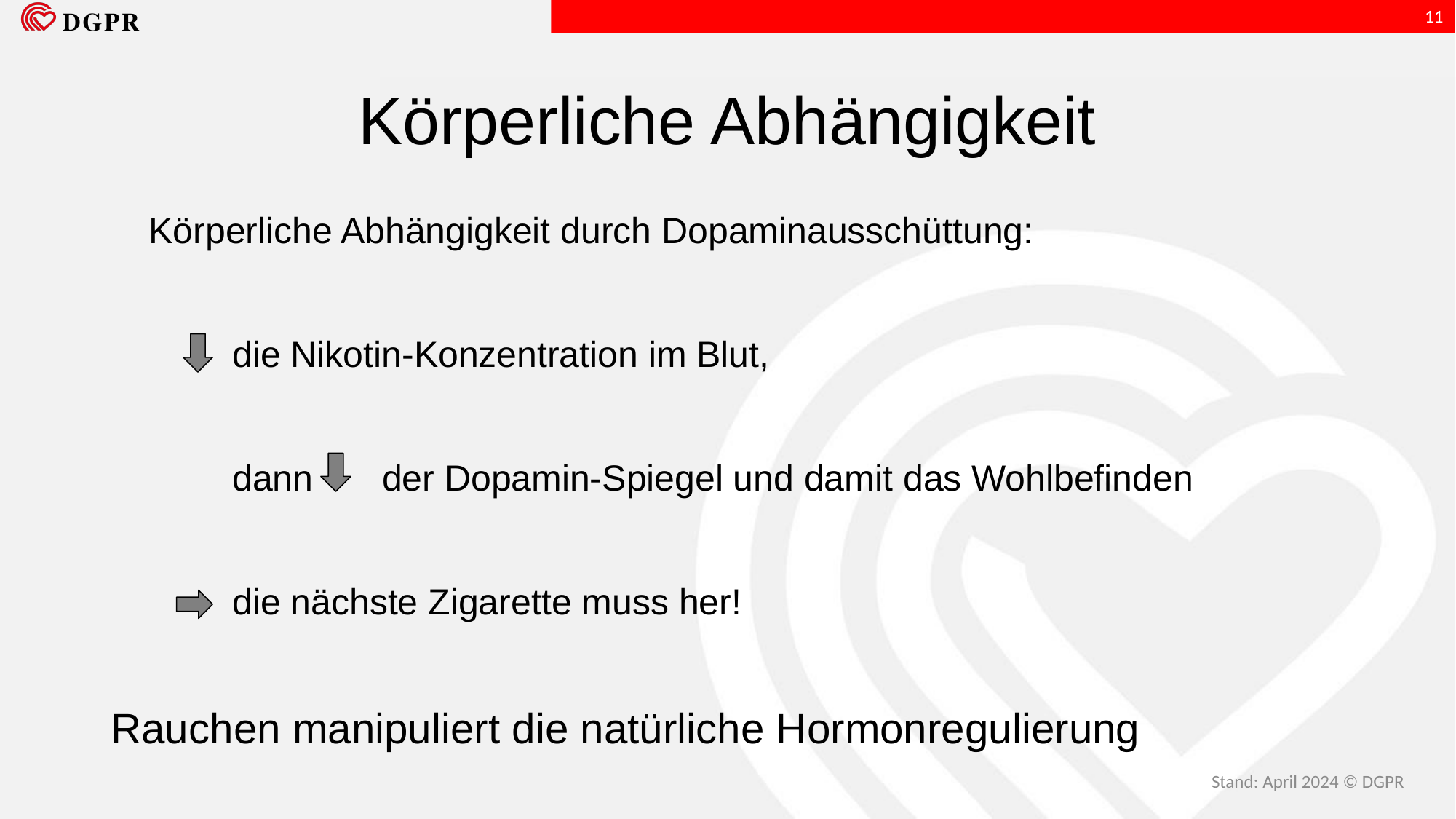

11
# Körperliche Abhängigkeit
Körperliche Abhängigkeit durch Dopaminausschüttung:

die Nikotin-Konzentration im Blut,

dann 	    der Dopamin-Spiegel und damit das Wohlbefinden

die nächste Zigarette muss her!

Rauchen manipuliert die natürliche Hormonregulierung

Stand: April 2024 © DGPR